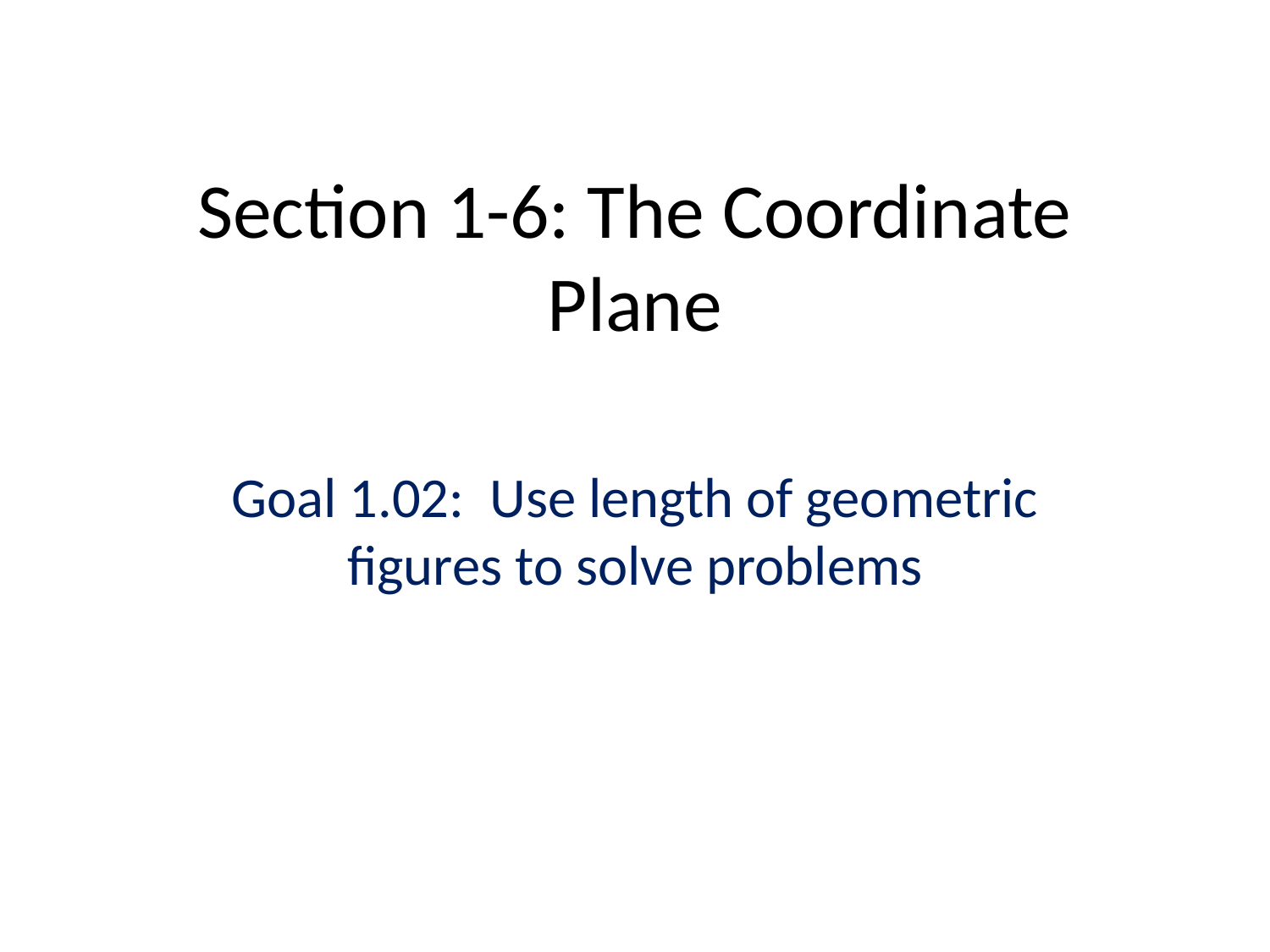

# Section 1-6: The Coordinate Plane
Goal 1.02:  Use length of geometric figures to solve problems